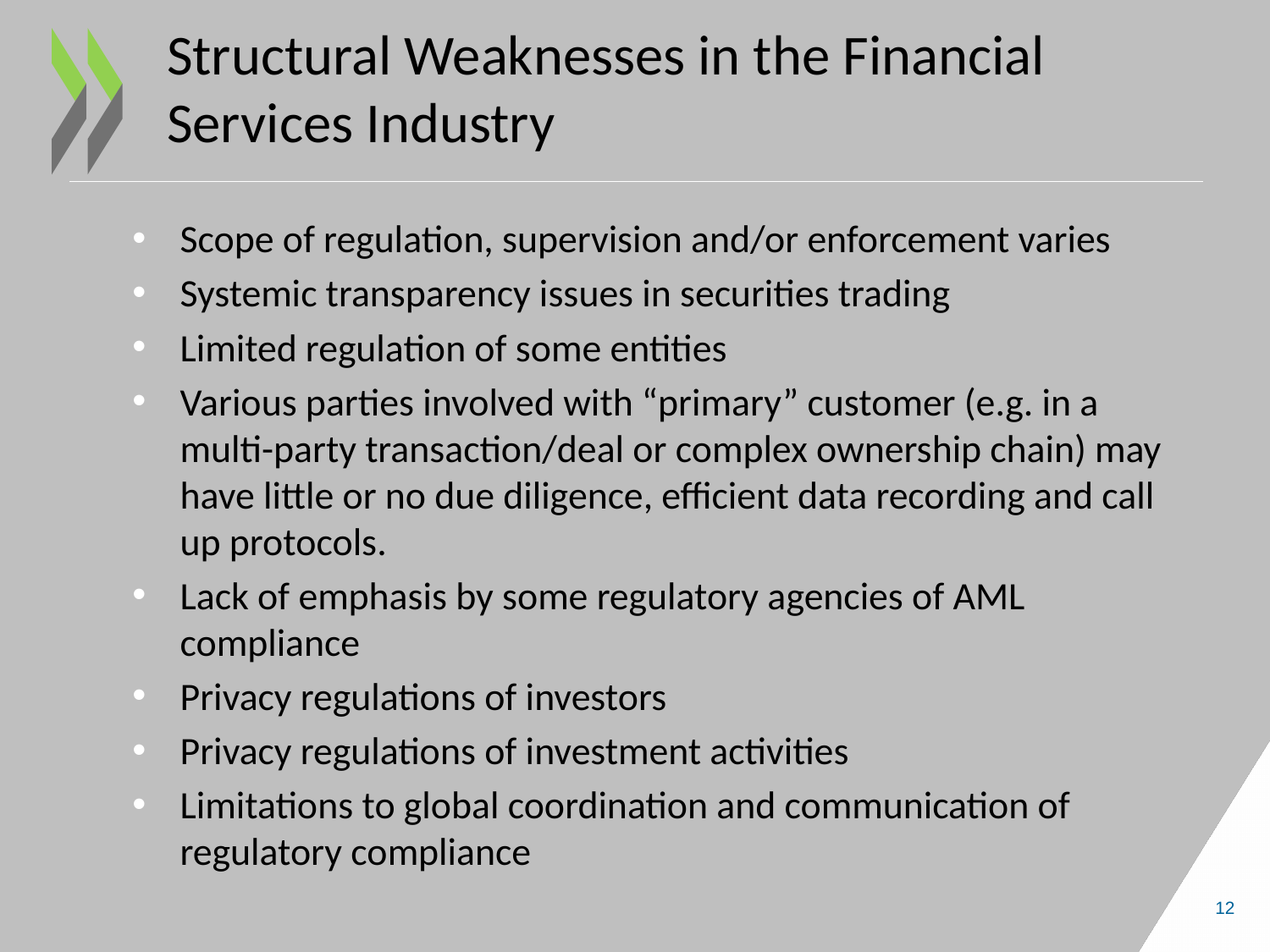

# Structural Weaknesses in the Financial Services Industry
Scope of regulation, supervision and/or enforcement varies
Systemic transparency issues in securities trading
Limited regulation of some entities
Various parties involved with “primary” customer (e.g. in a multi-party transaction/deal or complex ownership chain) may have little or no due diligence, efficient data recording and call up protocols.
Lack of emphasis by some regulatory agencies of AML compliance
Privacy regulations of investors
Privacy regulations of investment activities
Limitations to global coordination and communication of regulatory compliance
12